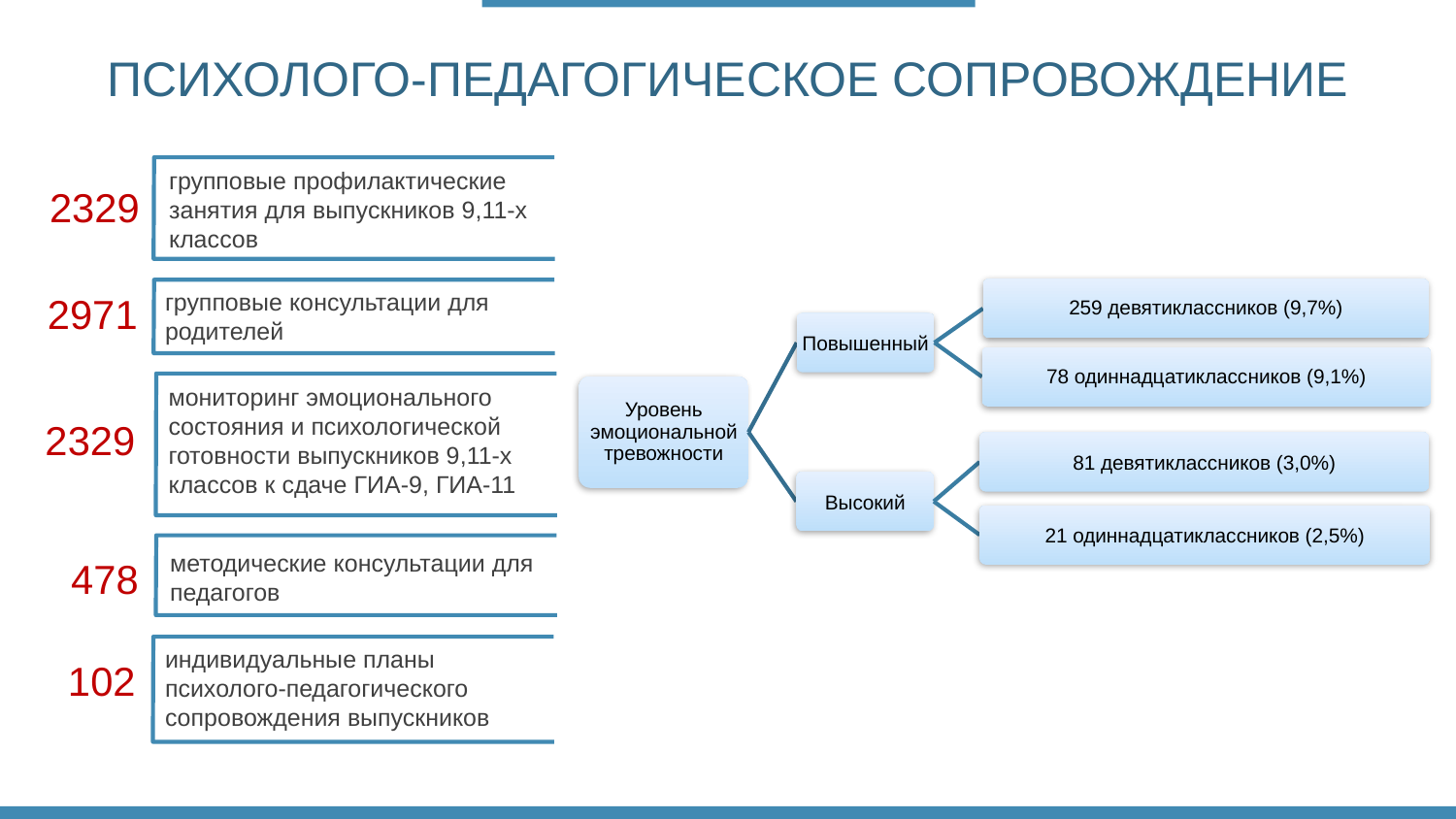

ПСИХОЛОГО-ПЕДАГОГИЧЕСКОЕ СОПРОВОЖДЕНИЕ
групповые профилактические занятия для выпускников 9,11-х классов

Уровень эмоциональной тревожности

Повышенный

259 девятиклассников (9,7%)

78 одиннадцатиклассников (9,1%)

Высокий

81 девятиклассников (3,0%)

21 одиннадцатиклассников (2,5%)
2329
групповые консультации для родителей

2971

мониторинг эмоционального состояния и психологической готовности выпускников 9,11-х классов к сдаче ГИА-9, ГИА-11
2329

методические консультации для педагогов
478
индивидуальные планы психолого-педагогического сопровождения выпускников

102